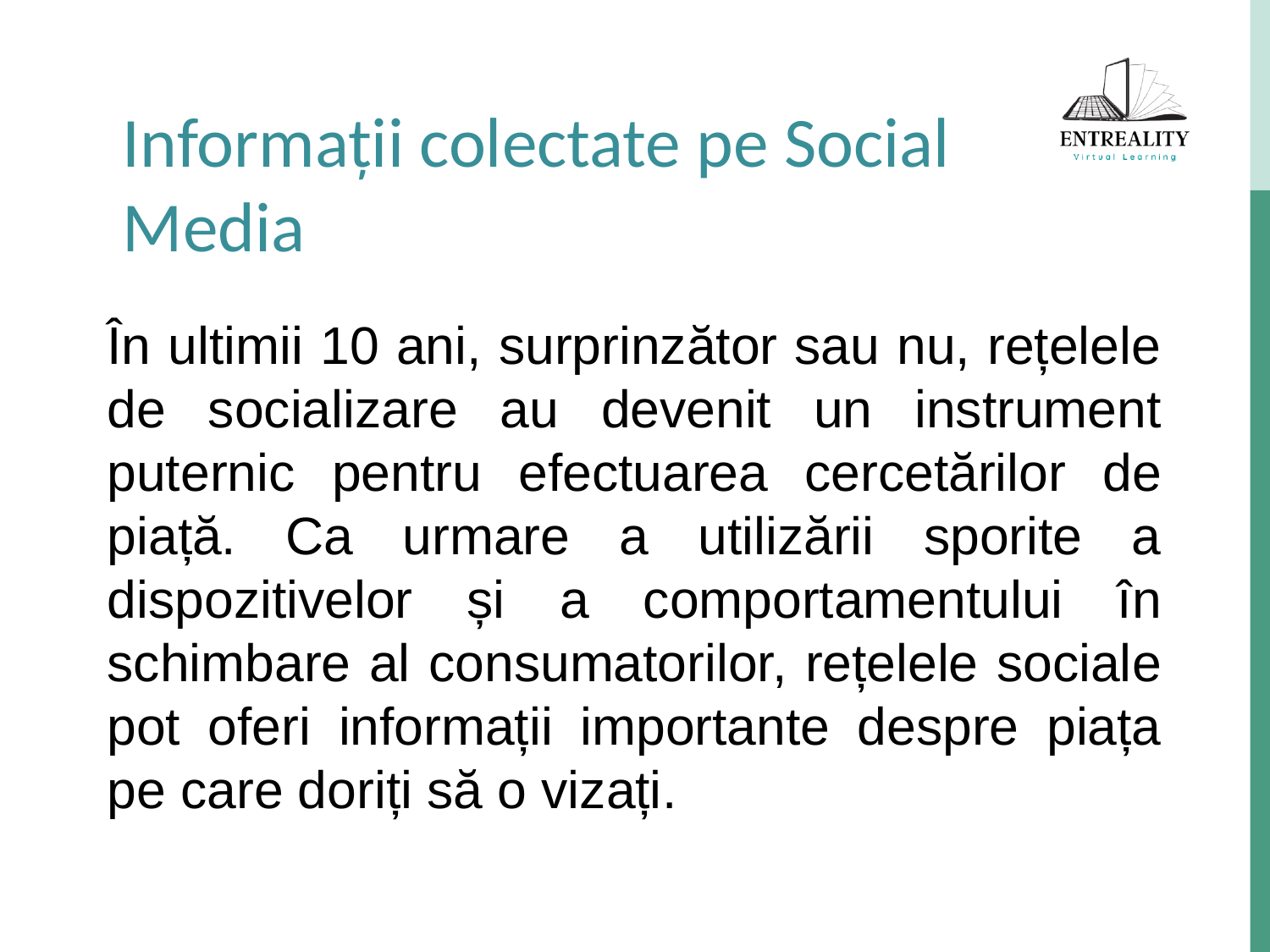

Informații colectate pe Social Media
În ultimii 10 ani, surprinzător sau nu, rețelele de socializare au devenit un instrument puternic pentru efectuarea cercetărilor de piață. Ca urmare a utilizării sporite a dispozitivelor și a comportamentului în schimbare al consumatorilor, rețelele sociale pot oferi informații importante despre piața pe care doriți să o vizați.